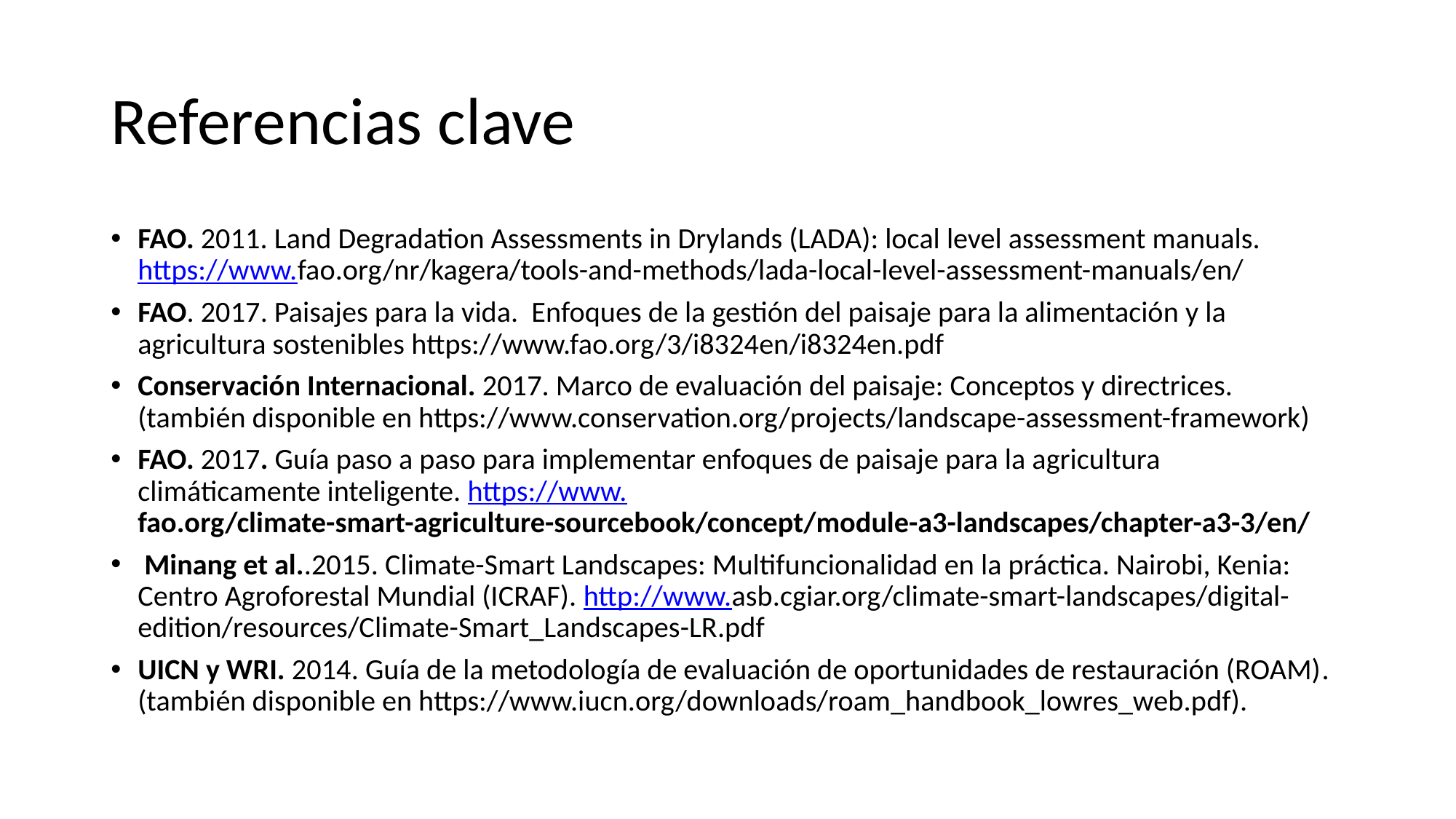

# Referencias clave
FAO. 2011. Land Degradation Assessments in Drylands (LADA): local level assessment manuals. https://www.fao.org/nr/kagera/tools-and-methods/lada-local-level-assessment-manuals/en/
FAO. 2017. Paisajes para la vida.  Enfoques de la gestión del paisaje para la alimentación y la agricultura sostenibles https://www.fao.org/3/i8324en/i8324en.pdf
Conservación Internacional. 2017. Marco de evaluación del paisaje: Conceptos y directrices. (también disponible en https://www.conservation.org/projects/landscape-assessment-framework)
FAO. 2017. Guía paso a paso para implementar enfoques de paisaje para la agricultura climáticamente inteligente. https://www.fao.org/climate-smart-agriculture-sourcebook/concept/module-a3-landscapes/chapter-a3-3/en/
 Minang et al..2015. Climate-Smart Landscapes: Multifuncionalidad en la práctica. Nairobi, Kenia: Centro Agroforestal Mundial (ICRAF). http://www.asb.cgiar.org/climate-smart-landscapes/digital-edition/resources/Climate-Smart_Landscapes-LR.pdf
UICN y WRI. 2014. Guía de la metodología de evaluación de oportunidades de restauración (ROAM). (también disponible en https://www.iucn.org/downloads/roam_handbook_lowres_web.pdf).